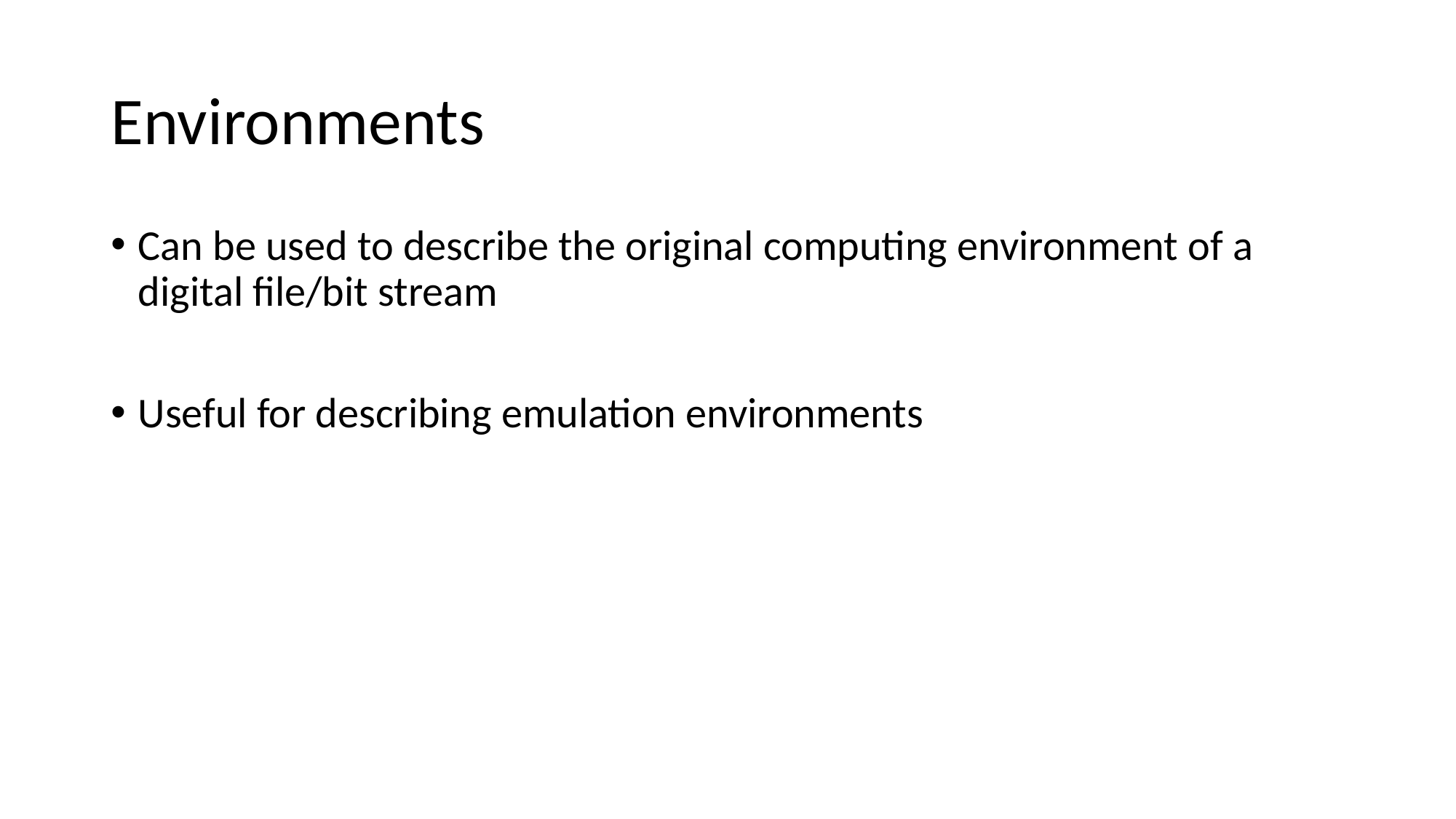

# Environments
Can be used to describe the original computing environment of a digital file/bit stream

Useful for describing emulation environments